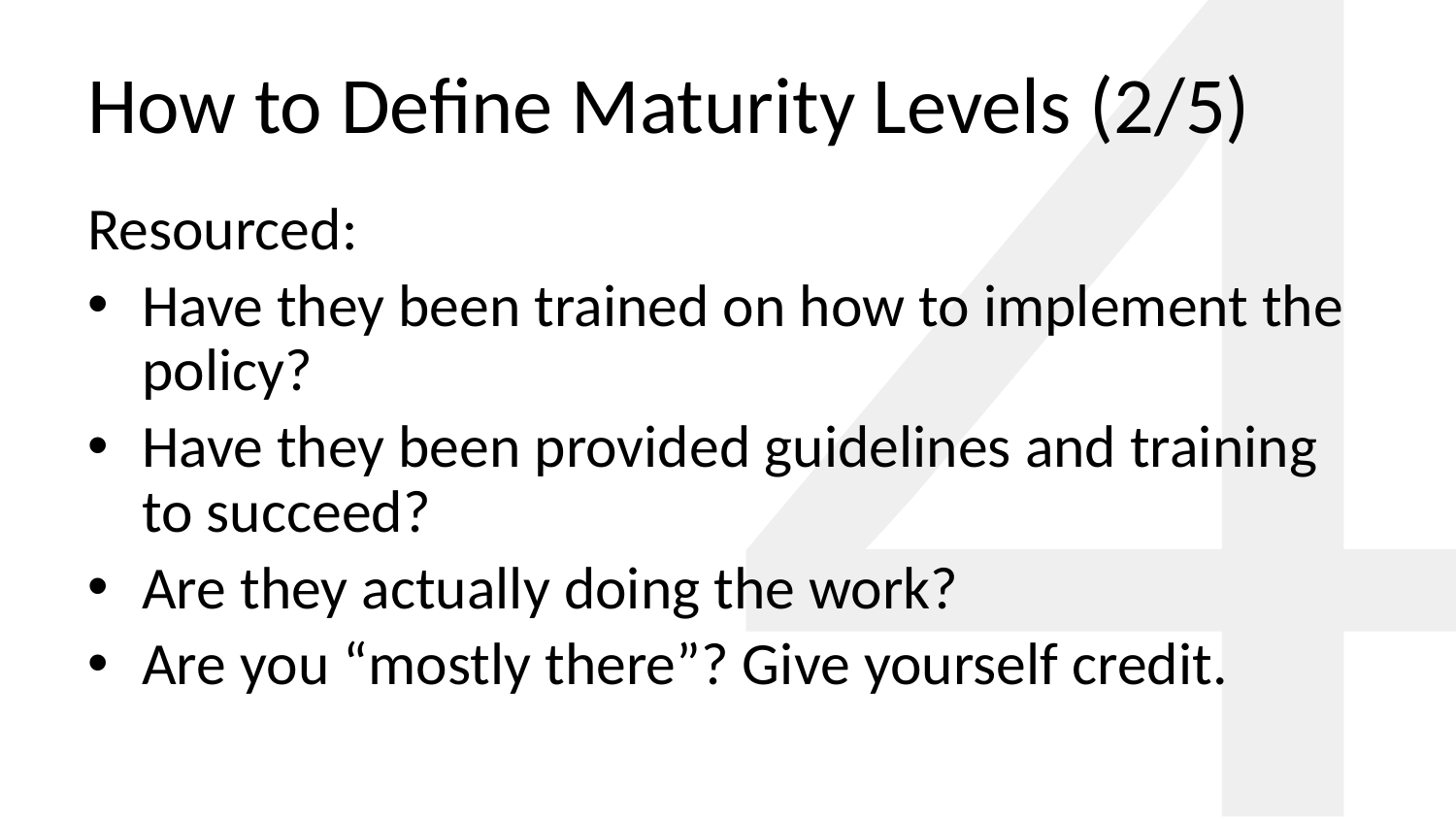

4
# How to Define Maturity Levels (2/5)
Resourced:
Have they been trained on how to implement the policy?
Have they been provided guidelines and training to succeed?
Are they actually doing the work?
Are you “mostly there”? Give yourself credit.